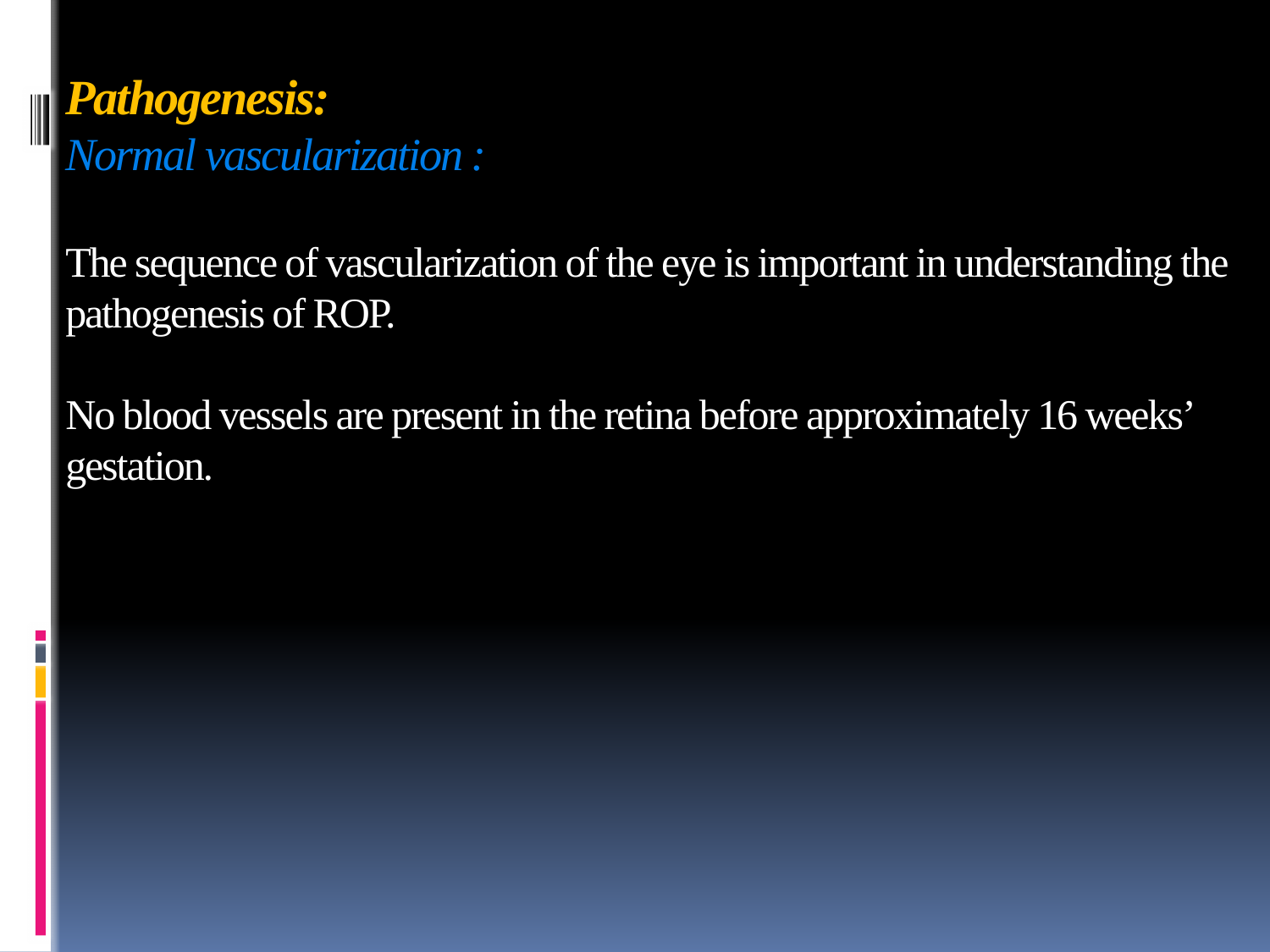

# Pathogenesis: Normal vascularization :  The sequence of vascularization of the eye is important in understanding the pathogenesis of ROP. No blood vessels are present in the retina before approximately 16 weeks’ gestation.